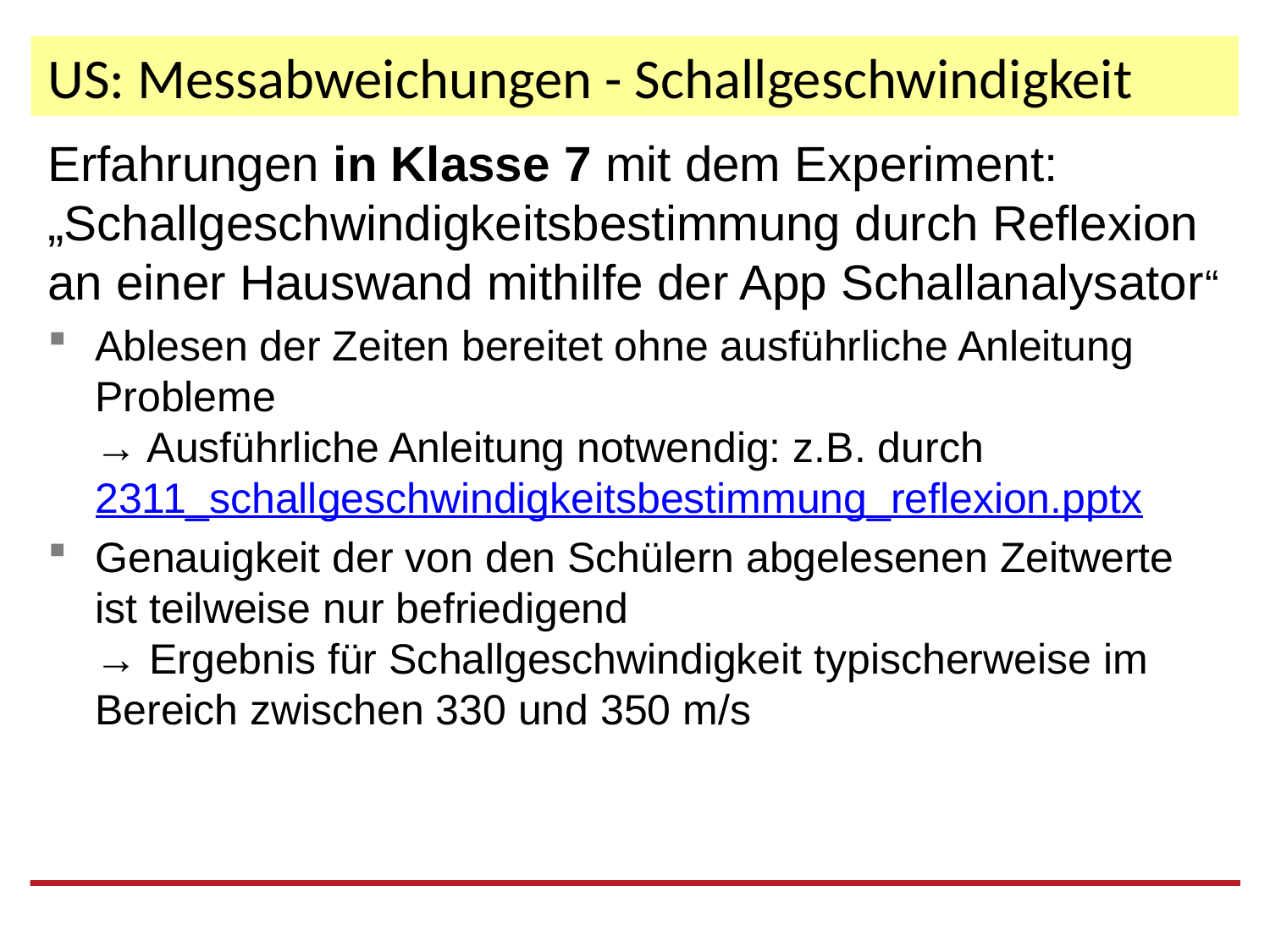

# US: Messabweichungen - Schallgeschwindigkeit
Erfahrungen in Klasse 7 mit dem Experiment: „Schallgeschwindigkeitsbestimmung durch Reflexion an einer Hauswand mithilfe der App Schallanalysator“
Ablesen der Zeiten bereitet ohne ausführliche Anleitung Probleme
→ Ausführliche Anleitung notwendig: z.B. durch
2311_schallgeschwindigkeitsbestimmung_reflexion.pptx
Genauigkeit der von den Schülern abgelesenen Zeitwerte ist teilweise nur befriedigend
→ Ergebnis für Schallgeschwindigkeit typischerweise im Bereich zwischen 330 und 350 m/s